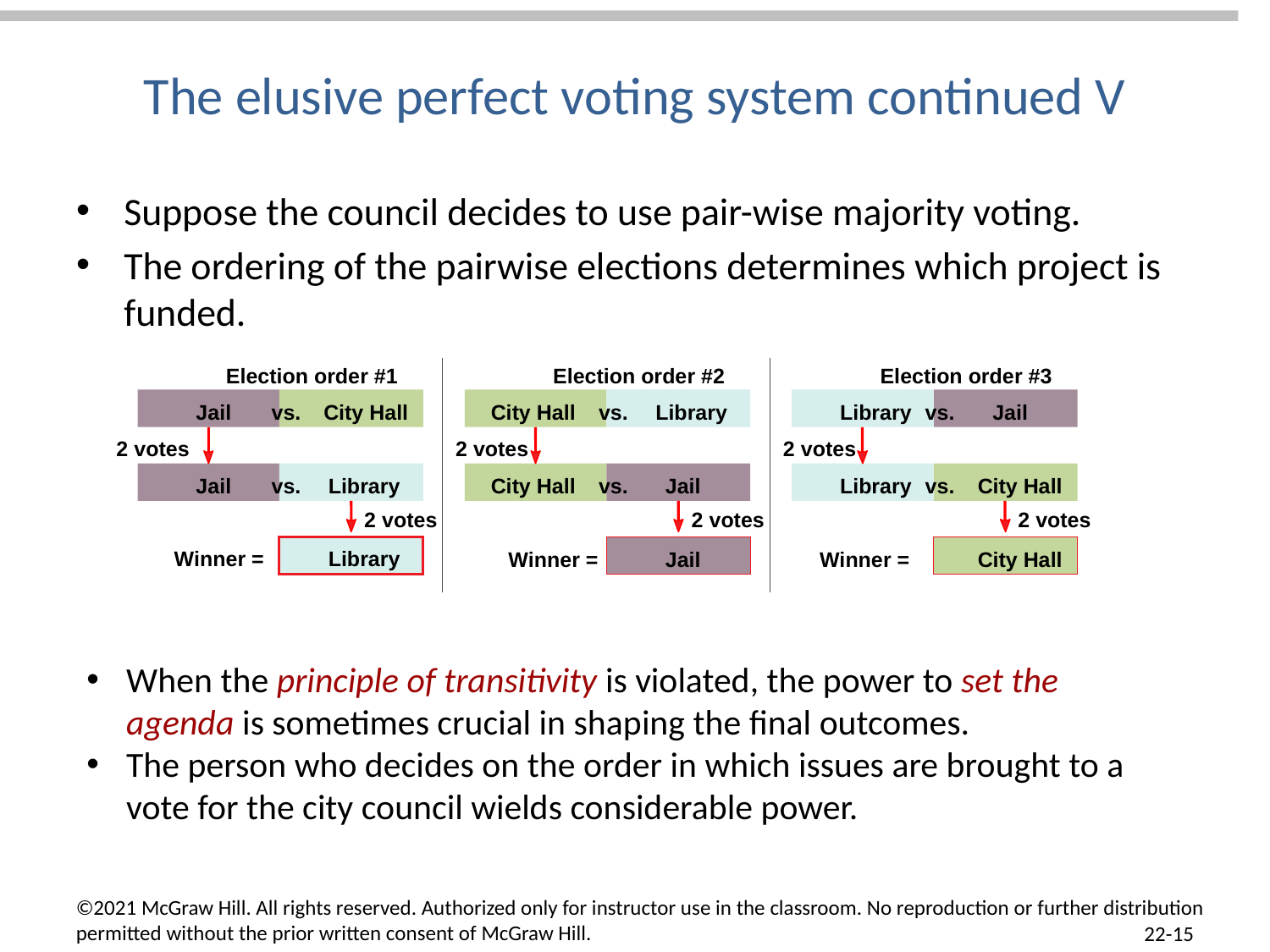

# The elusive perfect voting system continued V
Suppose the council decides to use pair-wise majority voting.
The ordering of the pairwise elections determines which project is funded.

Election order #2

City Hall
vs.
Library

Election order #3

Library
vs.
Jail
Election order #1

Jail
vs.
City Hall

2 votes

Jail

2 votes

City Hall

2 votes

Library

vs.
Library

vs.
Jail

vs.
City Hall

2 votes

Winner =
Library

2 votes

Winner =
Jail

2 votes

Winner =
City Hall
When the principle of transitivity is violated, the power to set the agenda is sometimes crucial in shaping the final outcomes.
The person who decides on the order in which issues are brought to a vote for the city council wields considerable power.